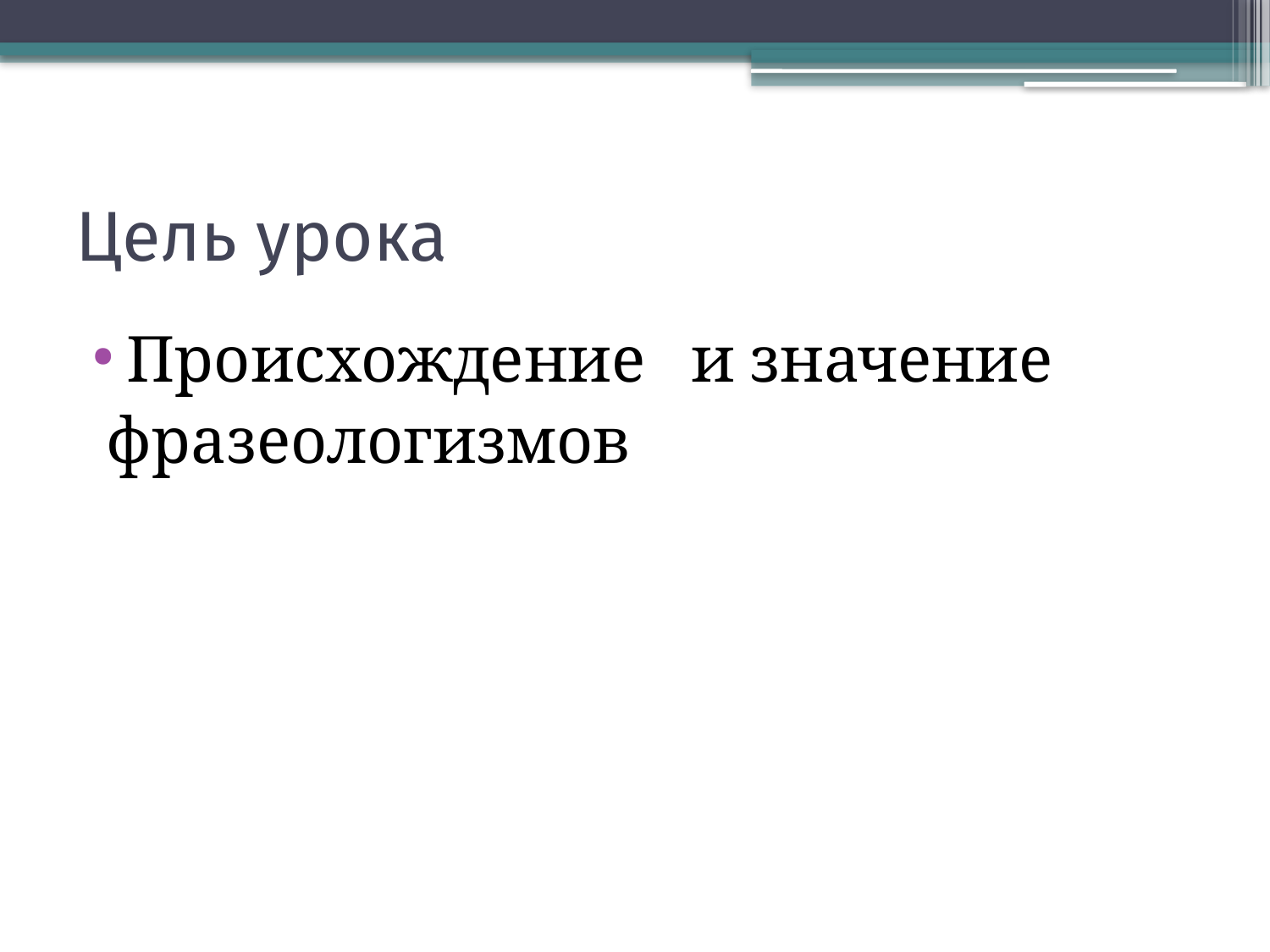

# Цель урока
Происхождение   и значение
 фразеологизмов